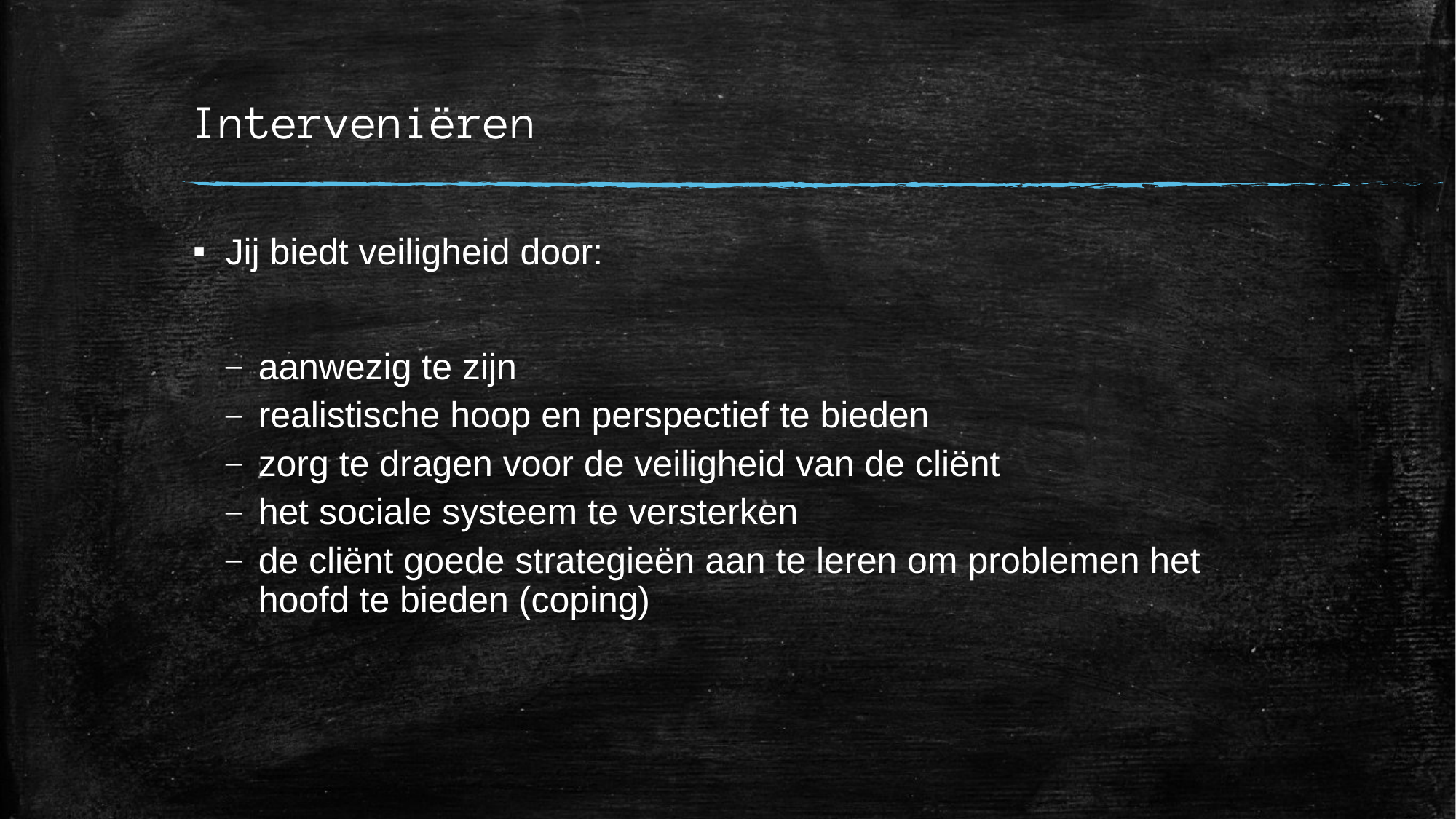

# Interveniëren
Jij biedt veiligheid door:

aanwezig te zijn
realistische hoop en perspectief te bieden
zorg te dragen voor de veiligheid van de cliënt
het sociale systeem te versterken
de cliënt goede strategieën aan te leren om problemen het hoofd te bieden (coping)